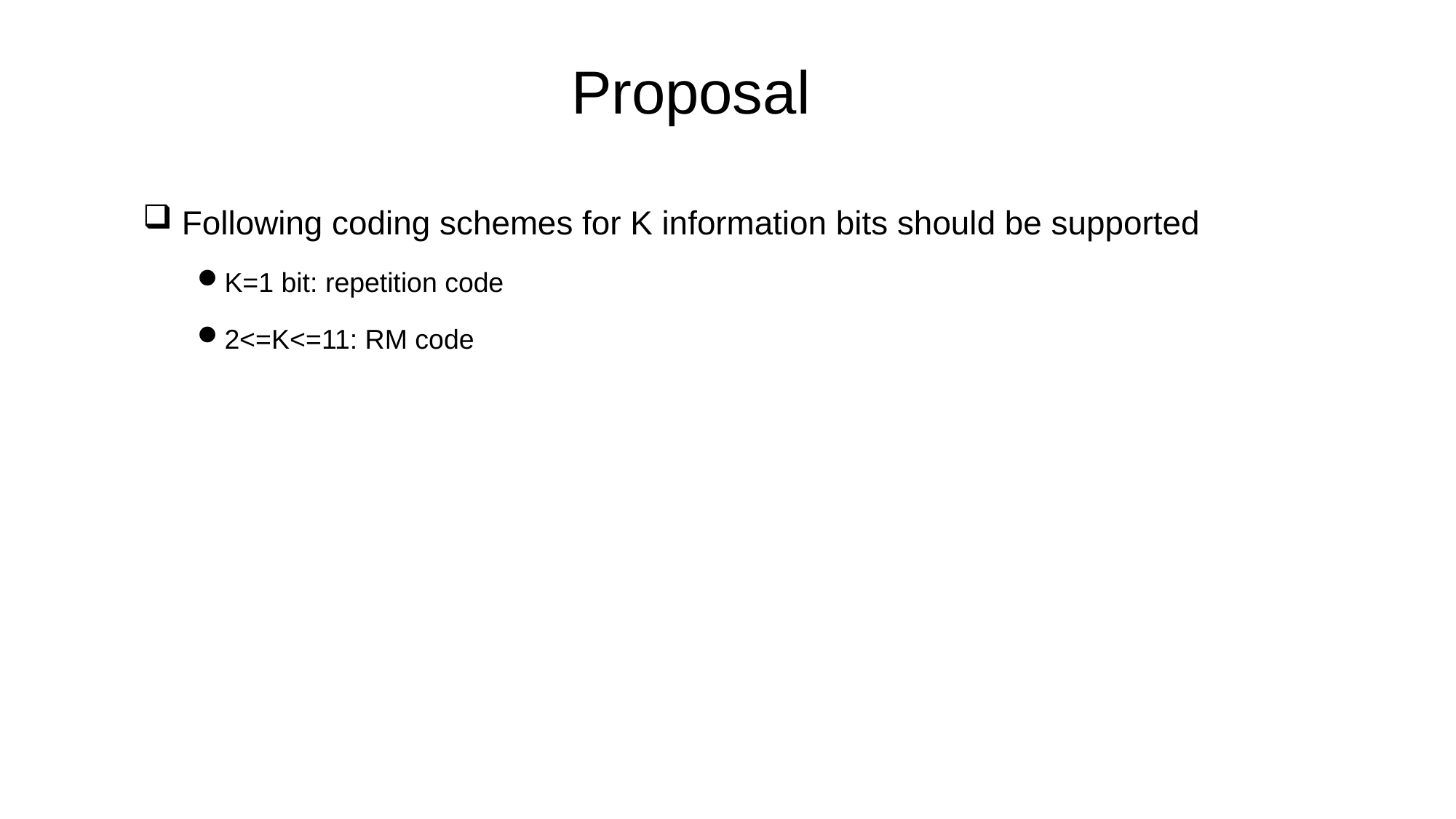

Proposal
 Following coding schemes for K information bits should be supported
K=1 bit: repetition code
2<=K<=11: RM code